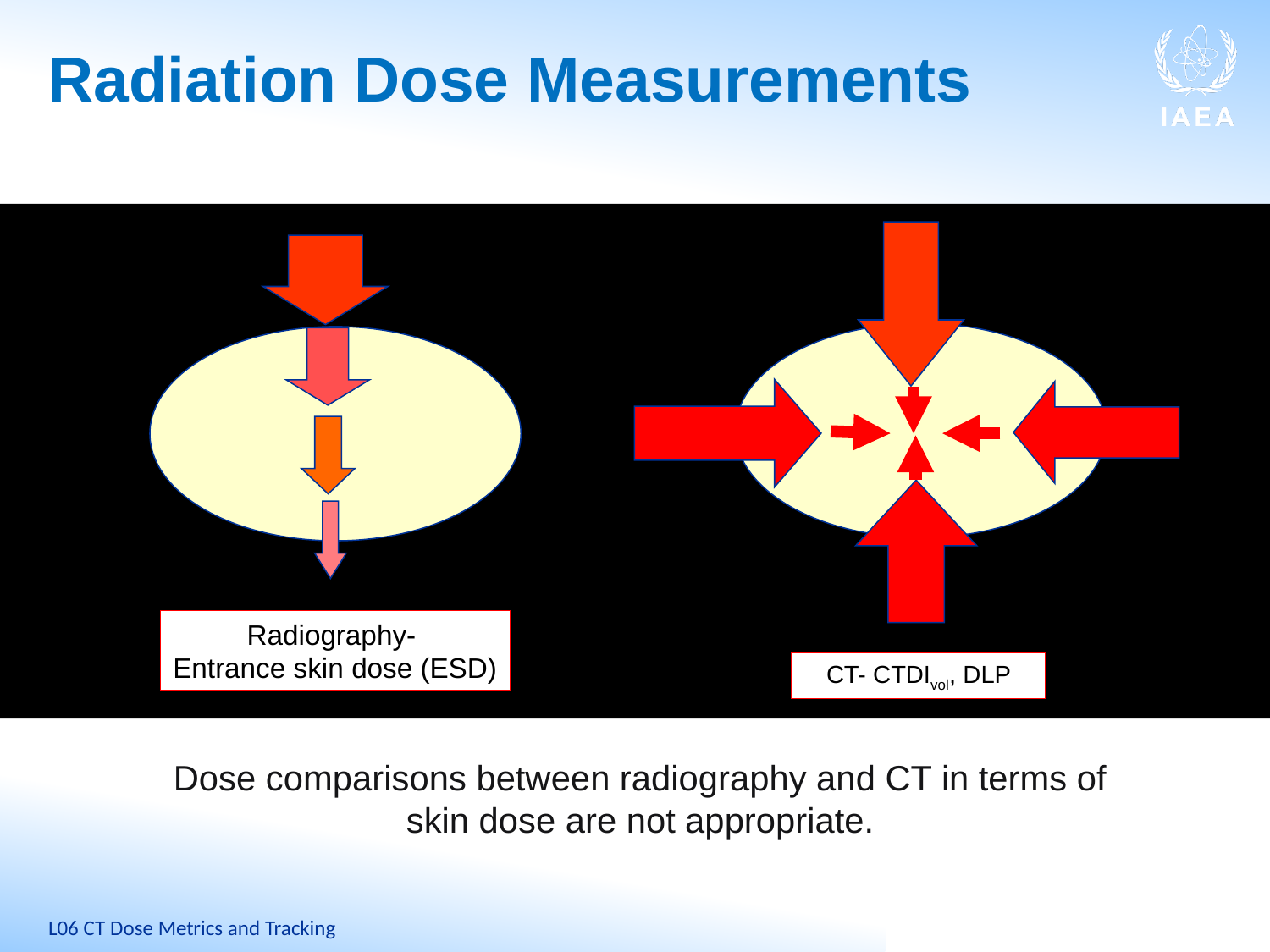

# Radiation Dose Measurements

Radiography-
Entrance skin dose (ESD)
CT- CTDIvol, DLP
Dose comparisons between radiography and CT in terms of skin dose are not appropriate.